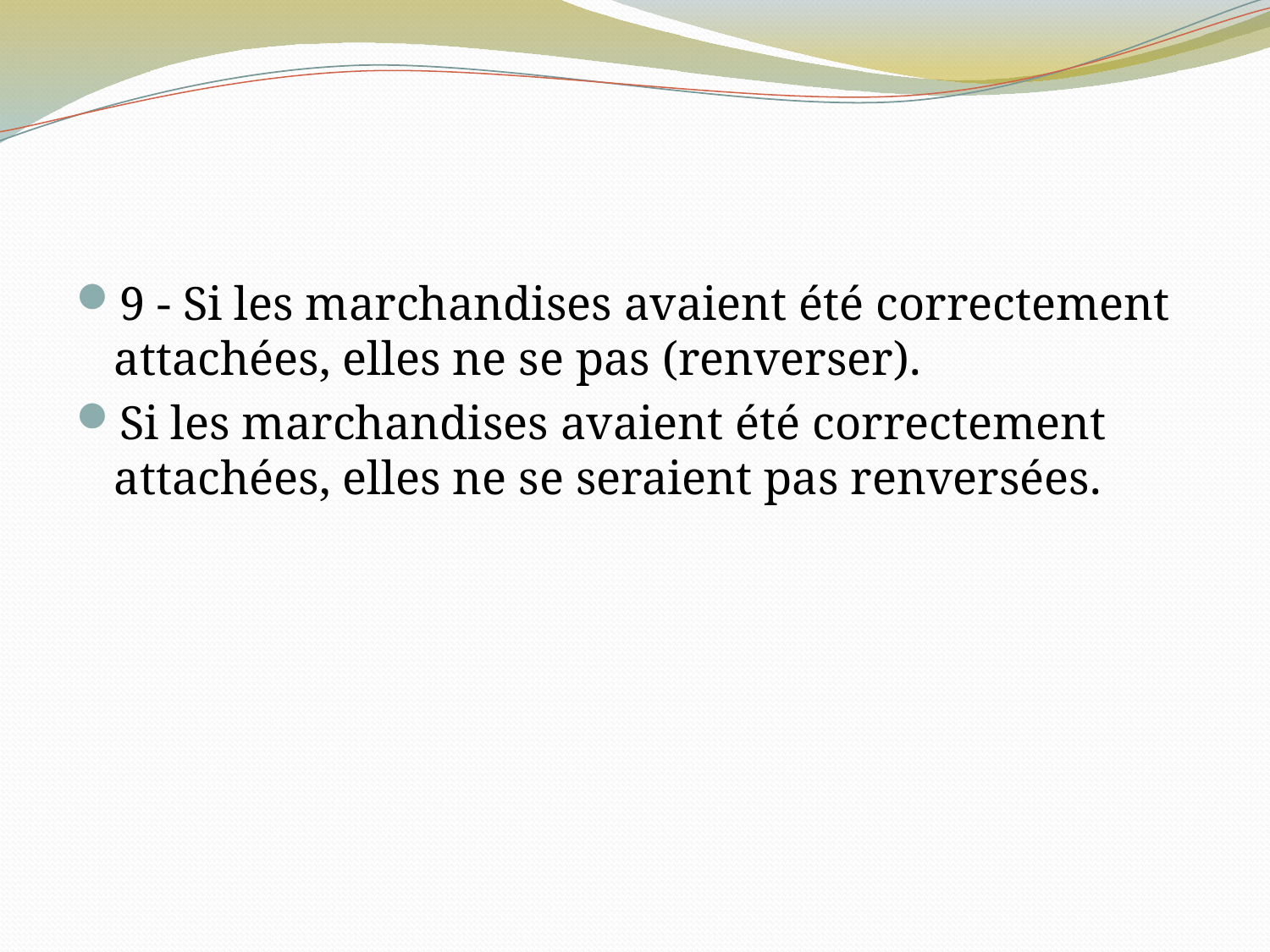

#
9 - Si les marchandises avaient été correctement attachées, elles ne se pas (renverser).
Si les marchandises avaient été correctement attachées, elles ne se seraient pas renversées.